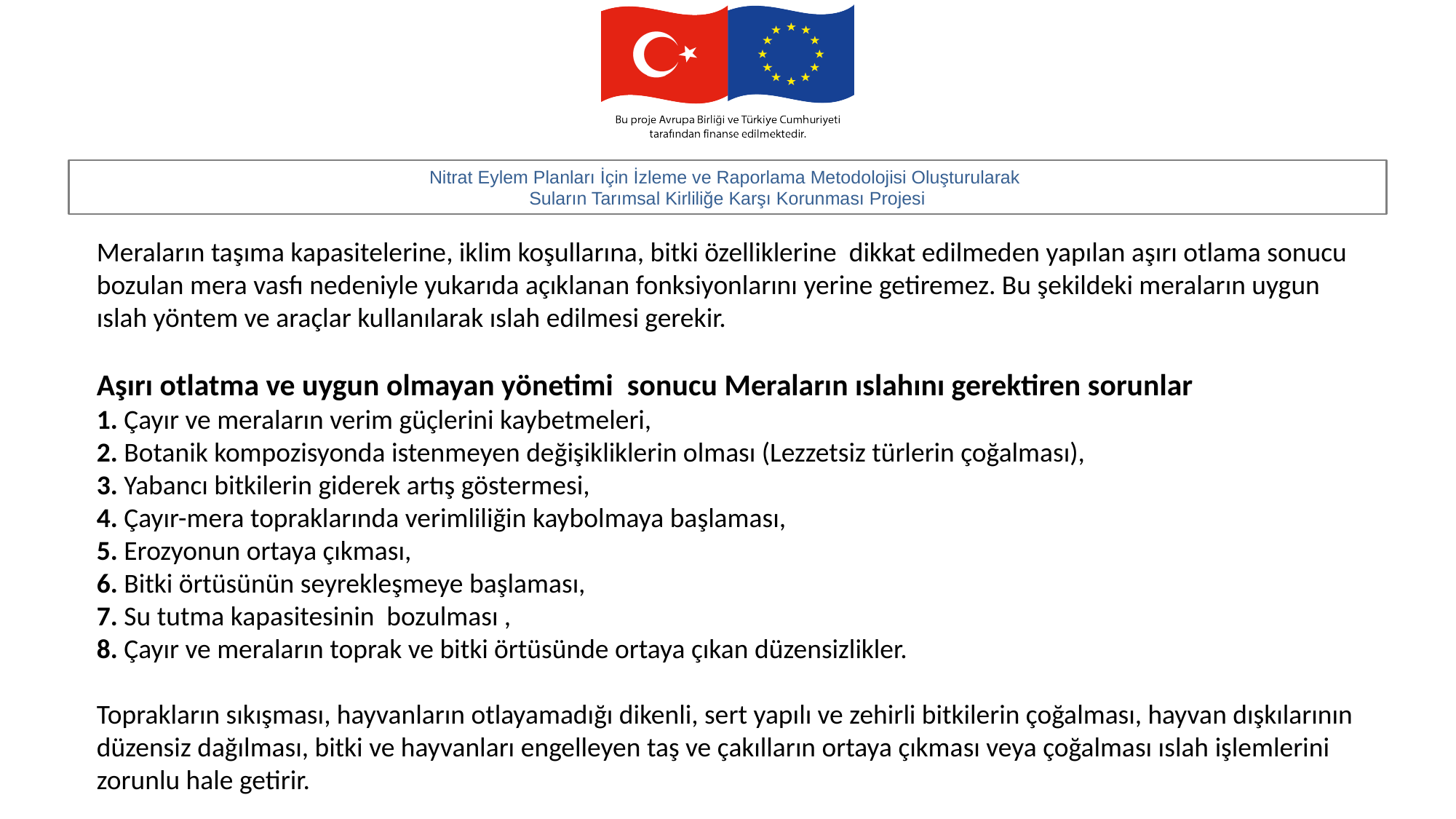

Meraların taşıma kapasitelerine, iklim koşullarına, bitki özelliklerine  dikkat edilmeden yapılan aşırı otlama sonucu bozulan mera vasfı nedeniyle yukarıda açıklanan fonksiyonlarını yerine getiremez. Bu şekildeki meraların uygun ıslah yöntem ve araçlar kullanılarak ıslah edilmesi gerekir.

Aşırı otlatma ve uygun olmayan yönetimi  sonucu Meraların ıslahını gerektiren sorunlar
1. Çayır ve meraların verim güçlerini kaybetmeleri,
2. Botanik kompozisyonda istenmeyen değişikliklerin olması (Lezzetsiz türlerin çoğalması),
3. Yabancı bitkilerin giderek artış göstermesi,
4. Çayır-mera topraklarında verimliliğin kaybolmaya başlaması,
5. Erozyonun ortaya çıkması,
6. Bitki örtüsünün seyrekleşmeye başlaması,
7. Su tutma kapasitesinin  bozulması ,
8. Çayır ve meraların toprak ve bitki örtüsünde ortaya çıkan düzensizlikler.

Toprakların sıkışması, hayvanların otlayamadığı dikenli, sert yapılı ve zehirli bitkilerin çoğalması, hayvan dışkılarının düzensiz dağılması, bitki ve hayvanları engelleyen taş ve çakılların ortaya çıkması veya çoğalması ıslah işlemlerini zorunlu hale getirir.